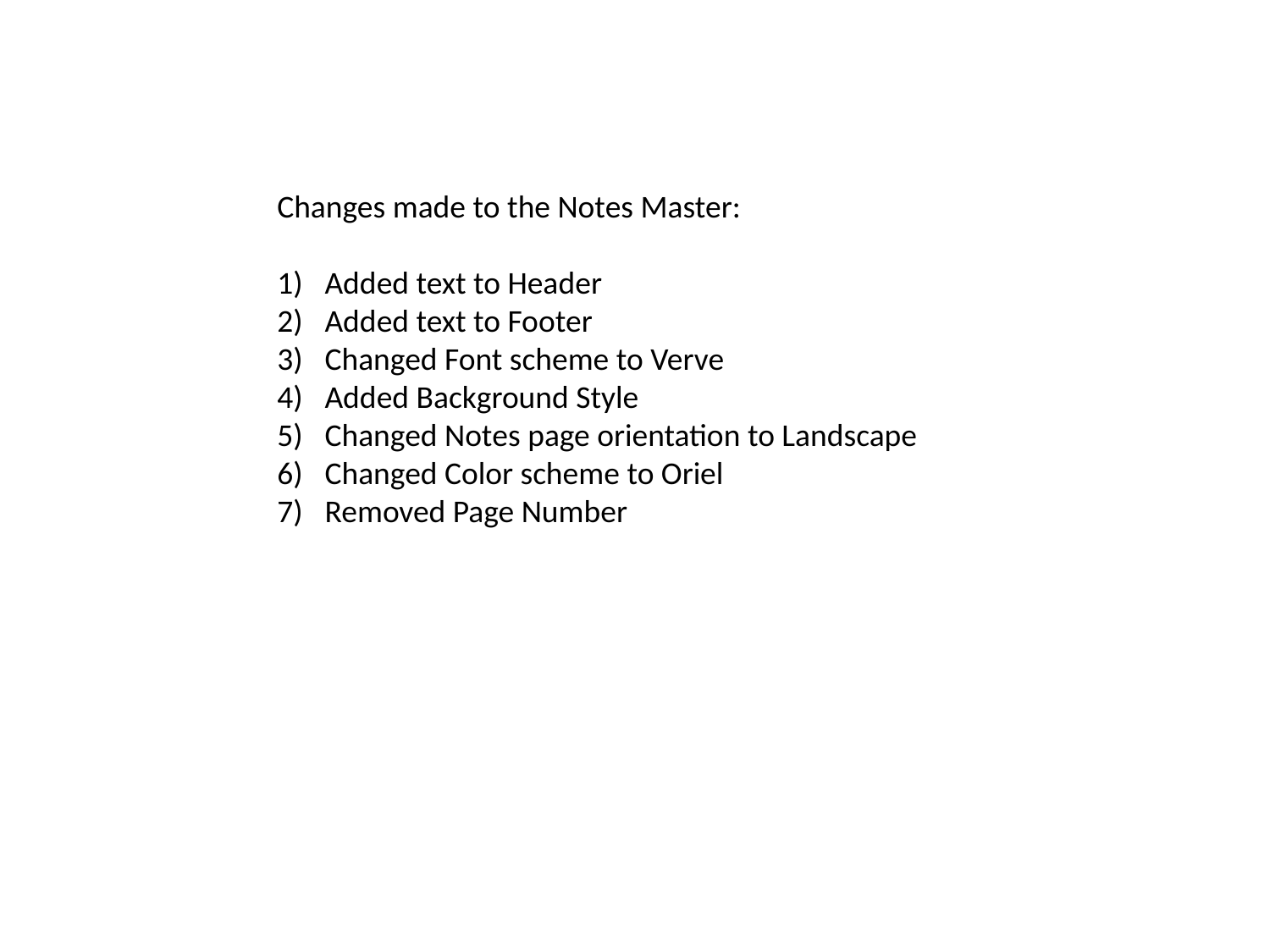

Changes made to the Notes Master:

Added text to Header
Added text to Footer
Changed Font scheme to Verve
Added Background Style
Changed Notes page orientation to Landscape
Changed Color scheme to Oriel
Removed Page Number